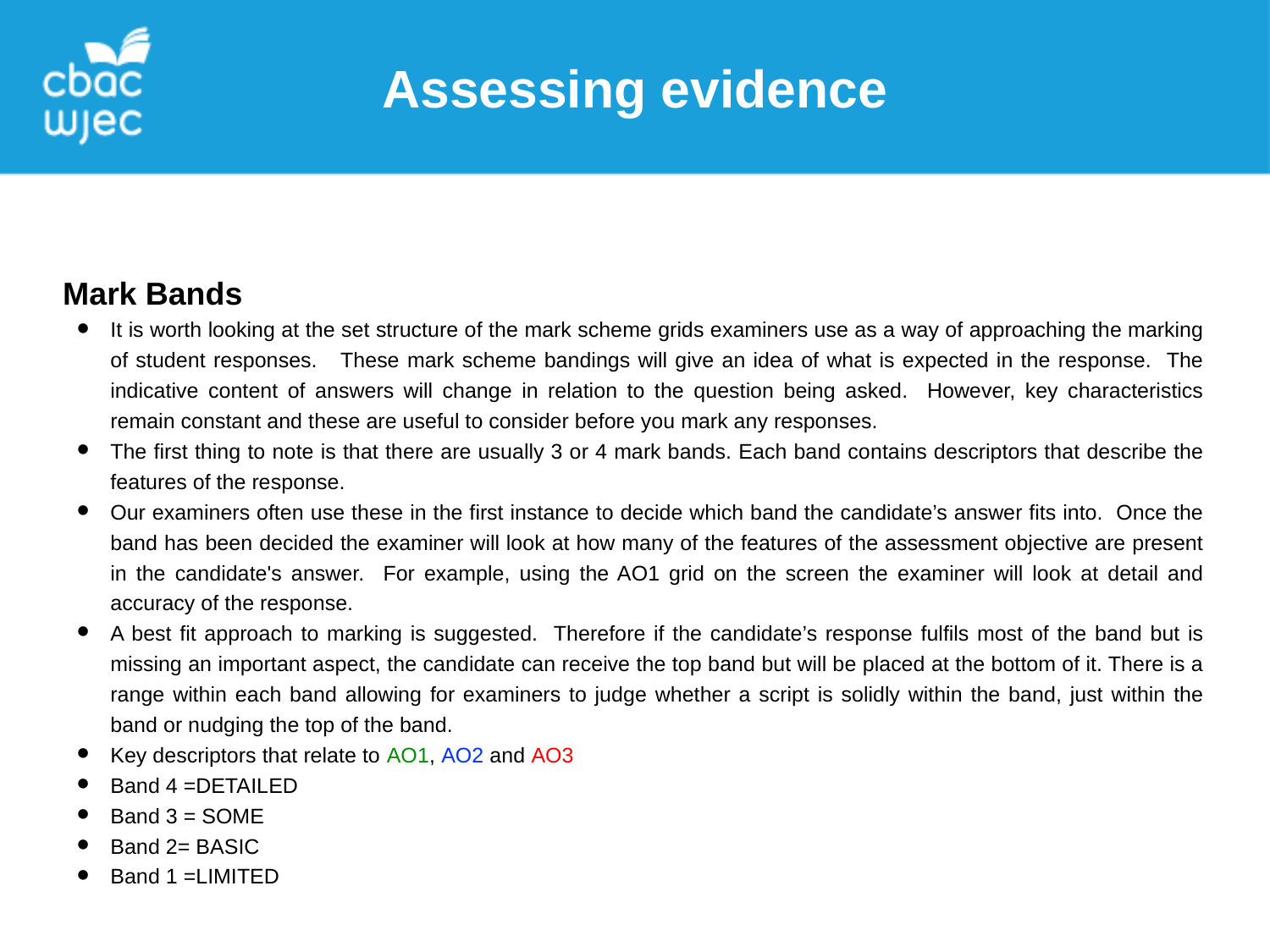

Assessing evidence
Mark Bands
It is worth looking at the set structure of the mark scheme grids examiners use as a way of approaching the marking of student responses.   These mark scheme bandings will give an idea of what is expected in the response.  The indicative content of answers will change in relation to the question being asked.  However, key characteristics remain constant and these are useful to consider before you mark any responses.
The first thing to note is that there are usually 3 or 4 mark bands. Each band contains descriptors that describe the features of the response.
Our examiners often use these in the first instance to decide which band the candidate’s answer fits into.  Once the band has been decided the examiner will look at how many of the features of the assessment objective are present in the candidate's answer.  For example, using the AO1 grid on the screen the examiner will look at detail and accuracy of the response.
A best fit approach to marking is suggested.  Therefore if the candidate’s response fulfils most of the band but is missing an important aspect, the candidate can receive the top band but will be placed at the bottom of it. There is a range within each band allowing for examiners to judge whether a script is solidly within the band, just within the band or nudging the top of the band.
Key descriptors that relate to AO1, AO2 and AO3
Band 4 =DETAILED
Band 3 = SOME
Band 2= BASIC
Band 1 =LIMITED